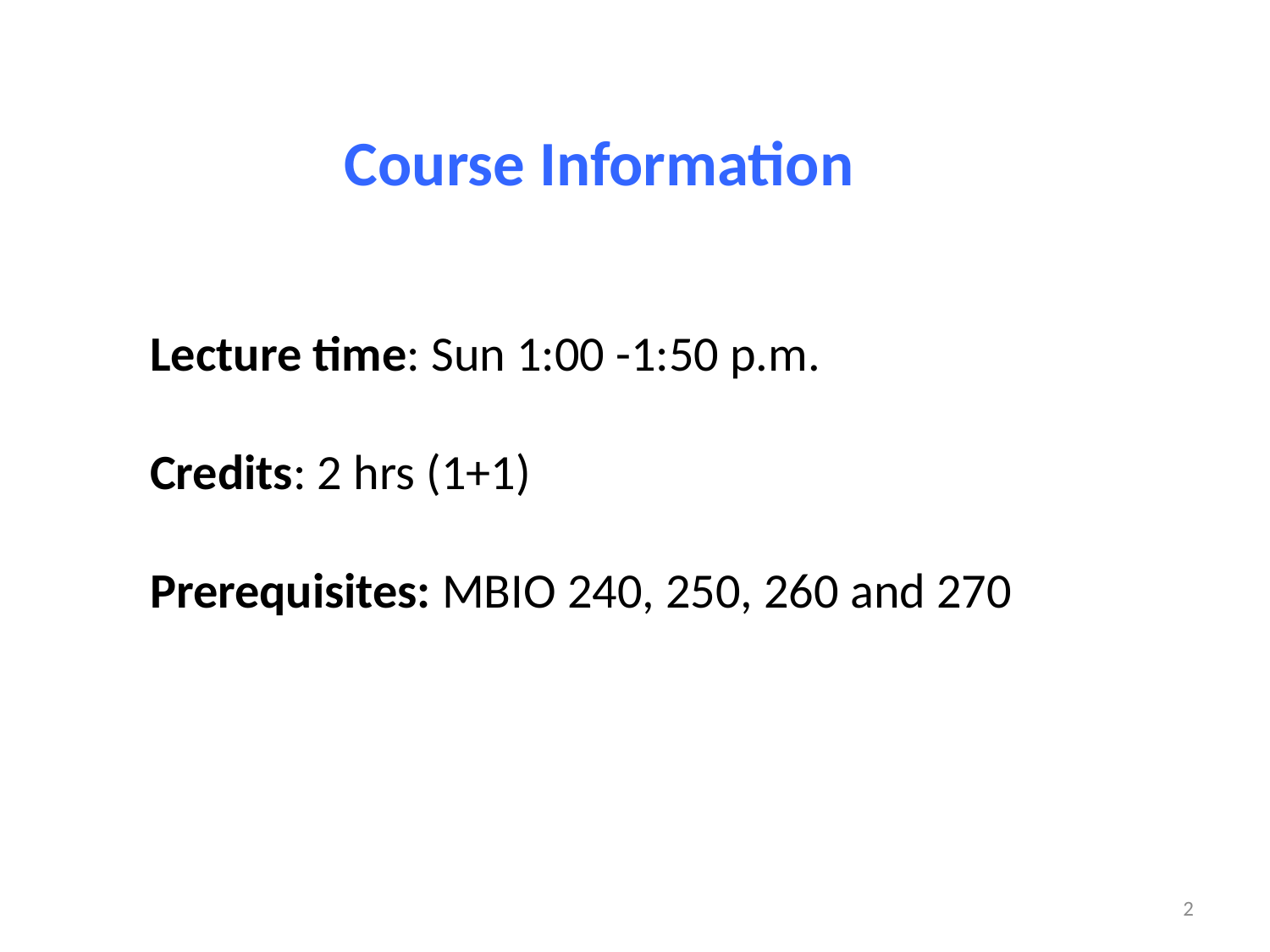

Course Information
Lecture time: Sun 1:00 -1:50 p.m.

Credits: 2 hrs (1+1)

Prerequisites: MBIO 240, 250, 260 and 270

2